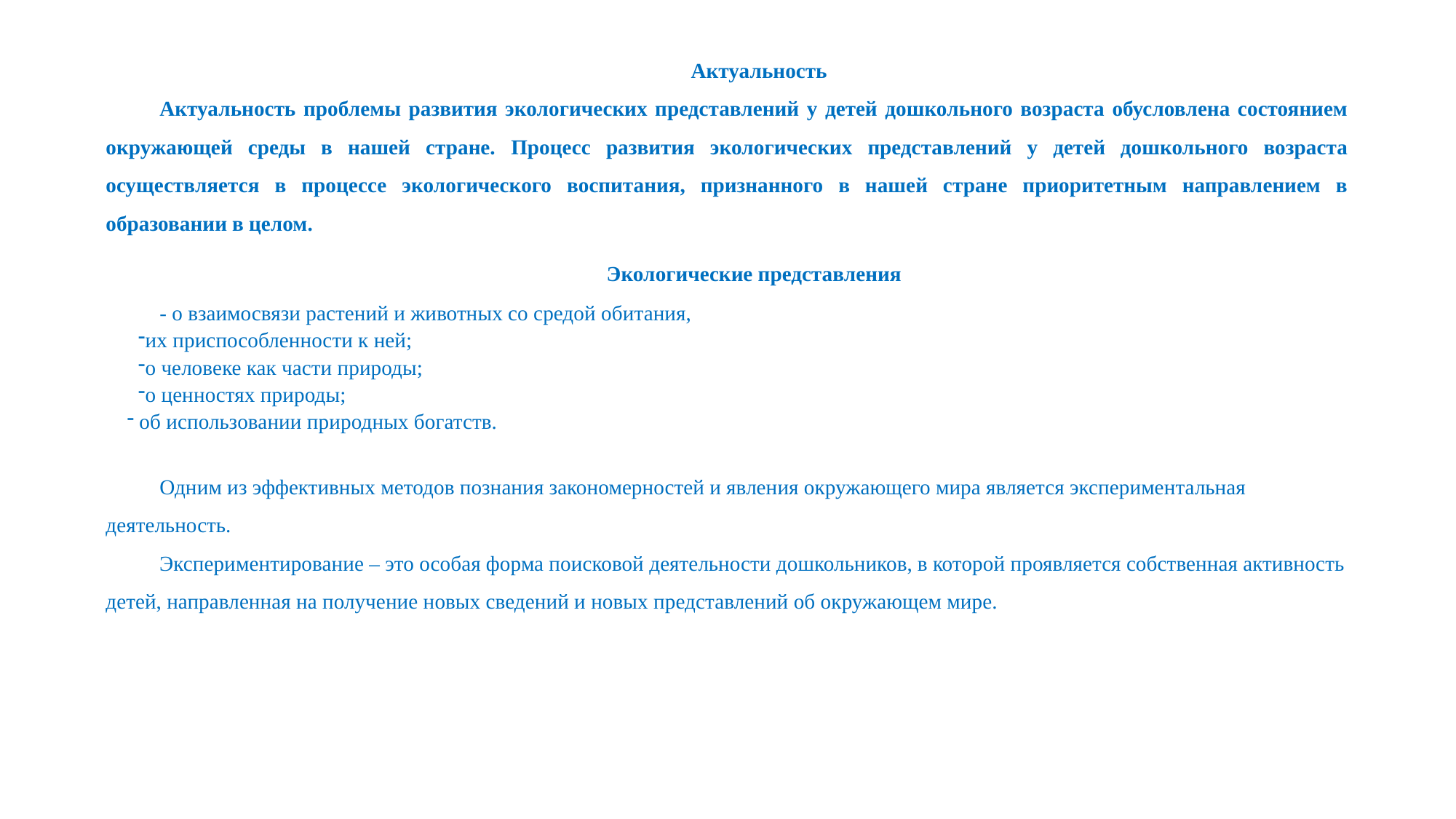

Актуальность
Актуальность проблемы развития экологических представлений у детей дошкольного возраста обусловлена состоянием окружающей среды в нашей стране. Процесс развития экологических представлений у детей дошкольного возраста осуществляется в процессе экологического воспитания, признанного в нашей стране приоритетным направлением в образовании в целом.
Экологические представления
- о взаимосвязи растений и животных со средой обитания,
их приспособленности к ней;
о человеке как части природы;
о ценностях природы;
 об использовании природных богатств.

Одним из эффективных методов познания закономерностей и явления окружающего мира является экспериментальная деятельность.
Экспериментирование – это особая форма поисковой деятельности дошкольников, в которой проявляется собственная активность детей, направленная на получение новых сведений и новых представлений об окружающем мире.